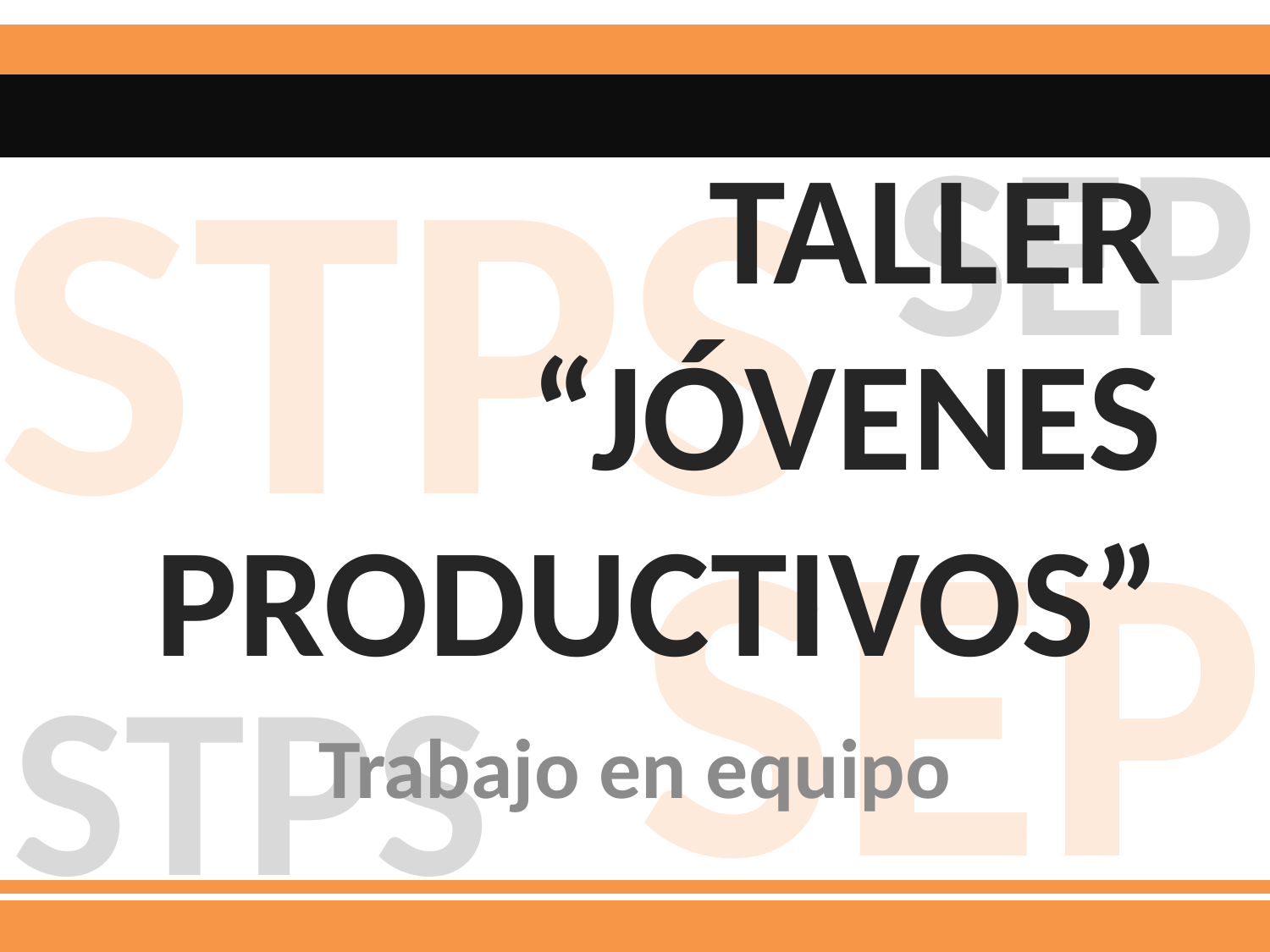

# TALLER “JÓVENES PRODUCTIVOS”
Trabajo en equipo